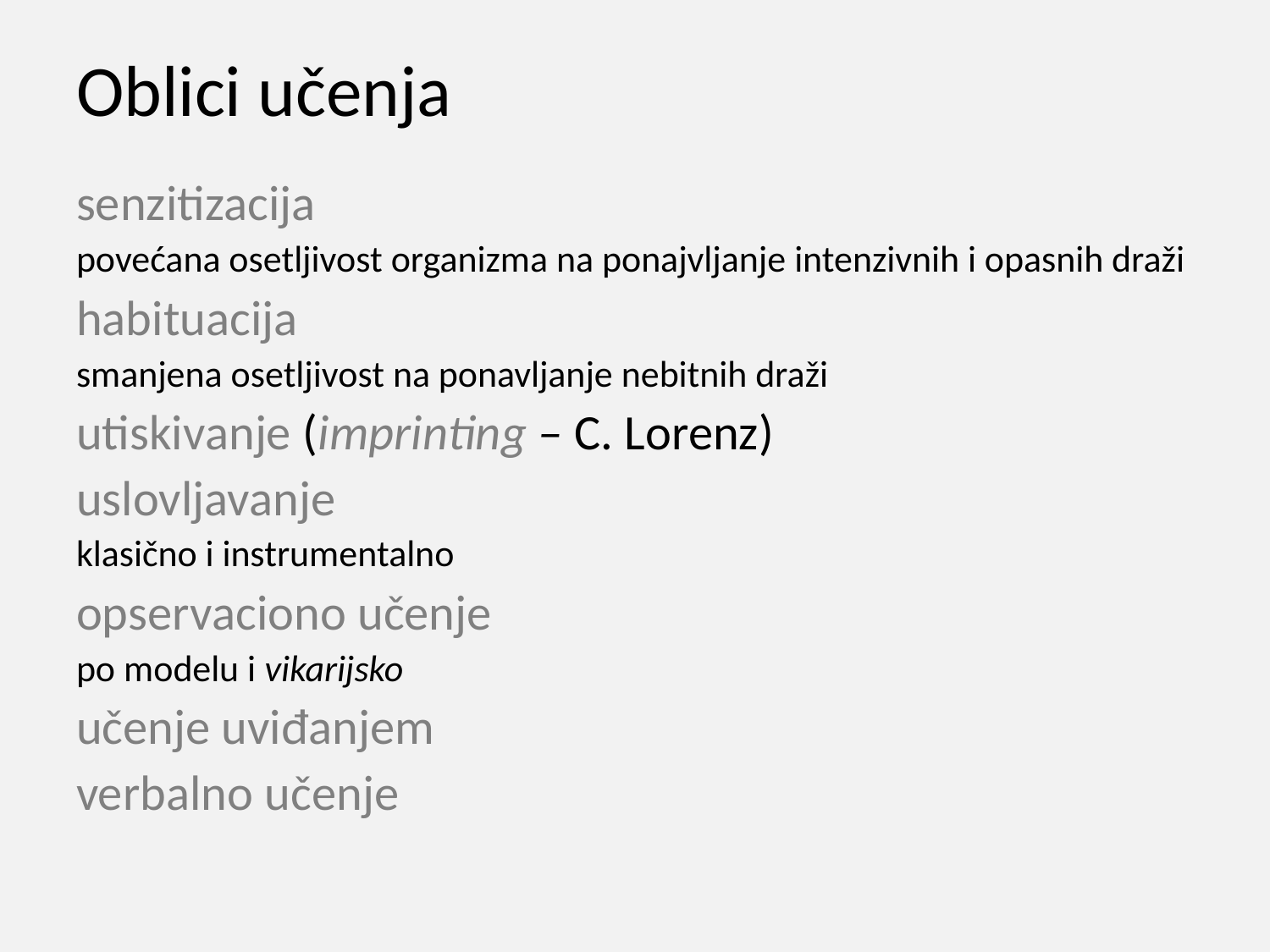

# Oblici učenja
senzitizacija
povećana osetljivost organizma na ponajvljanje intenzivnih i opasnih draži
habituacija
smanjena osetljivost na ponavljanje nebitnih draži
utiskivanje (imprinting – C. Lorenz)
uslovljavanje
klasično i instrumentalno
opservaciono učenje
po modelu i vikarijsko
učenje uviđanjem
verbalno učenje